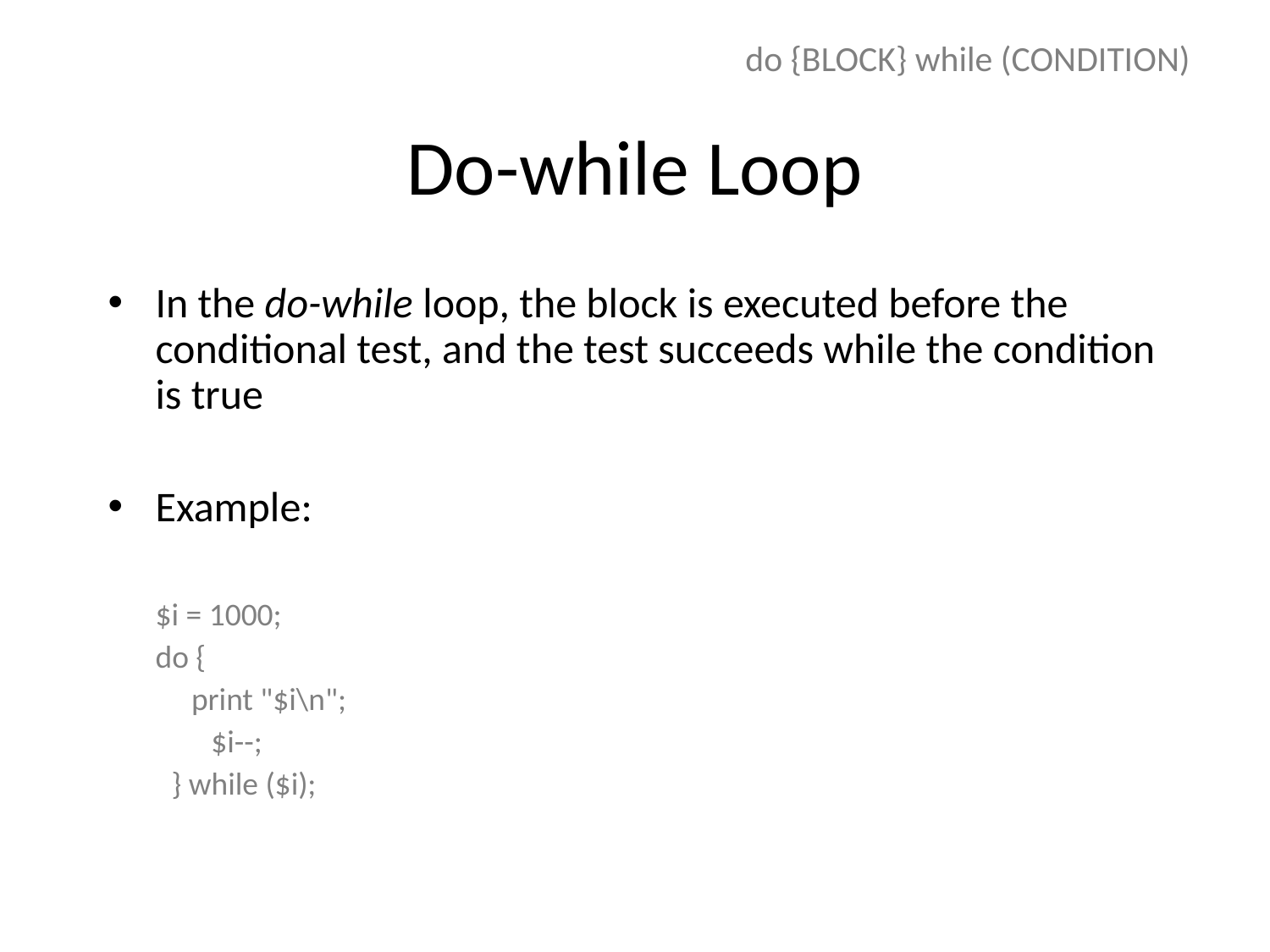

do {BLOCK} while (CONDITION)
# Do-while Loop
In the do-while loop, the block is executed before the conditional test, and the test succeeds while the condition is true

Example:

	$i = 1000;
	do {
	     print "$i\n";
	$i--;
} while ($i);